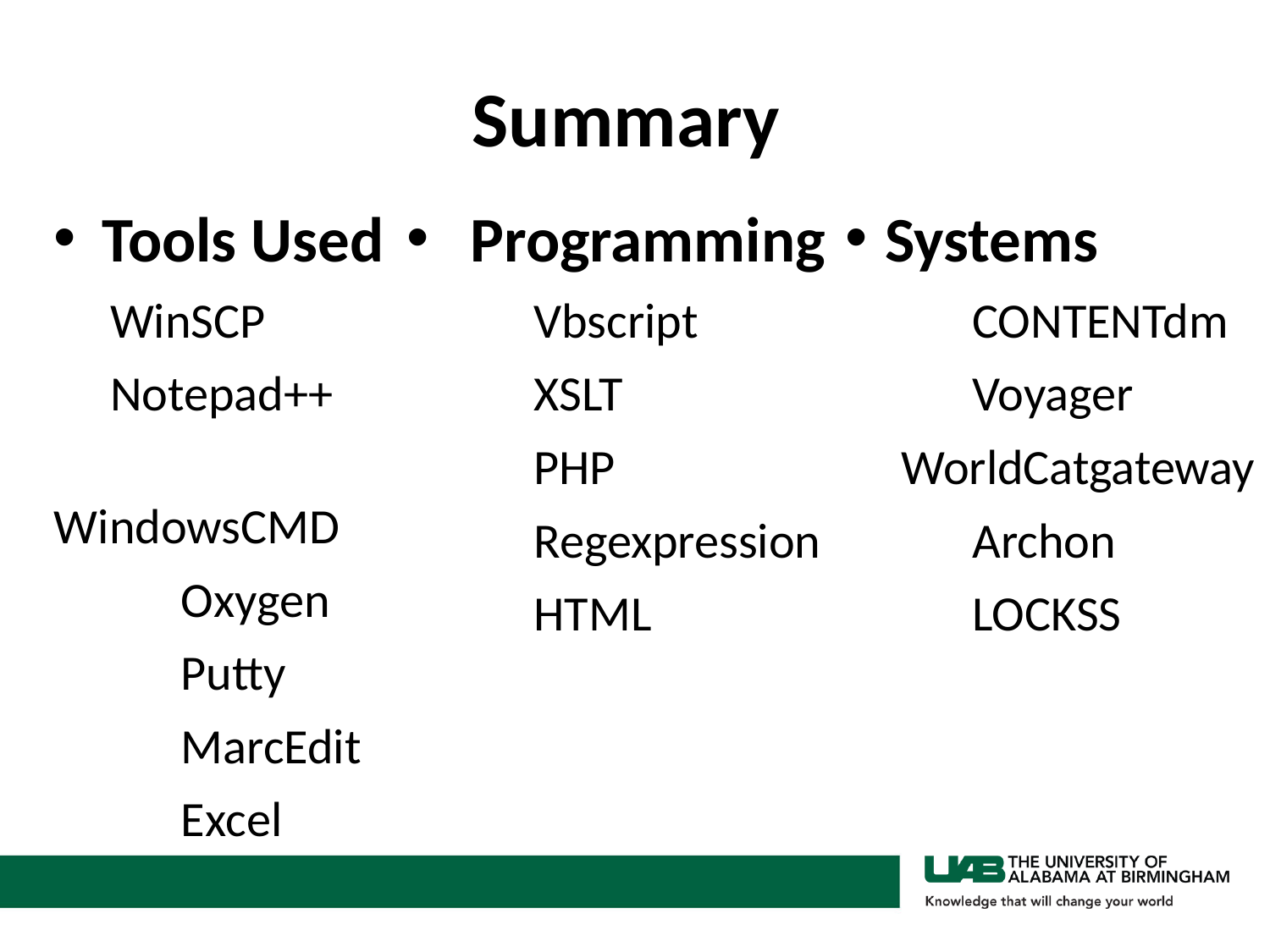

# Summary
Tools Used
     WinSCP
     Notepad++
	WindowsCMD
	Oxygen
	Putty
	MarcEdit
	Excel

Programming
	Vbscript
	XSLT
	PHP
	Regexpression
	HTML

Systems
	CONTENTdm
	Voyager
     WorldCatgateway
	Archon
	LOCKSS